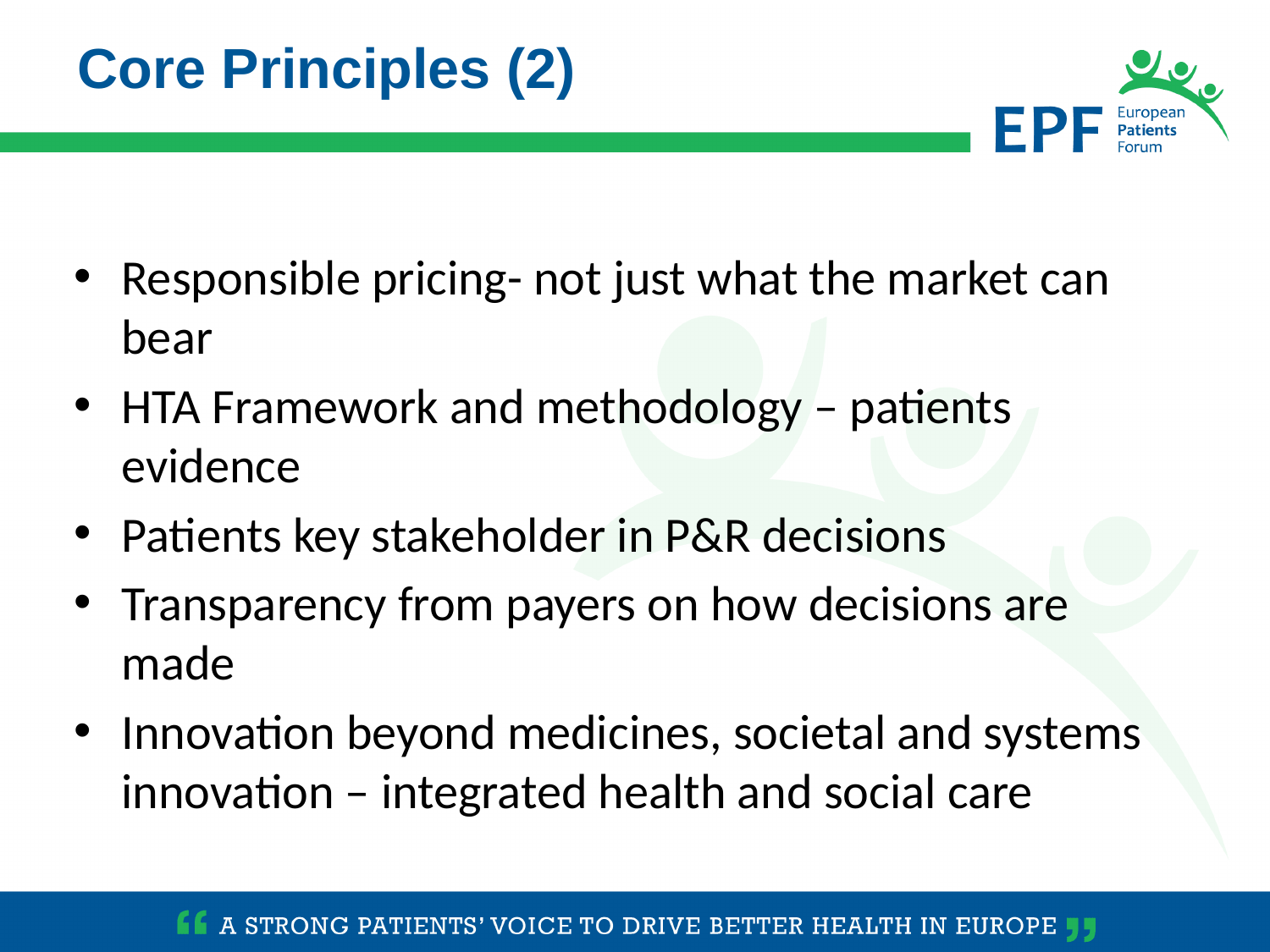

Core Principles (2)

Responsible pricing- not just what the market can bear
HTA Framework and methodology – patients evidence
Patients key stakeholder in P&R decisions
Transparency from payers on how decisions are made
Innovation beyond medicines, societal and systems innovation – integrated health and social care